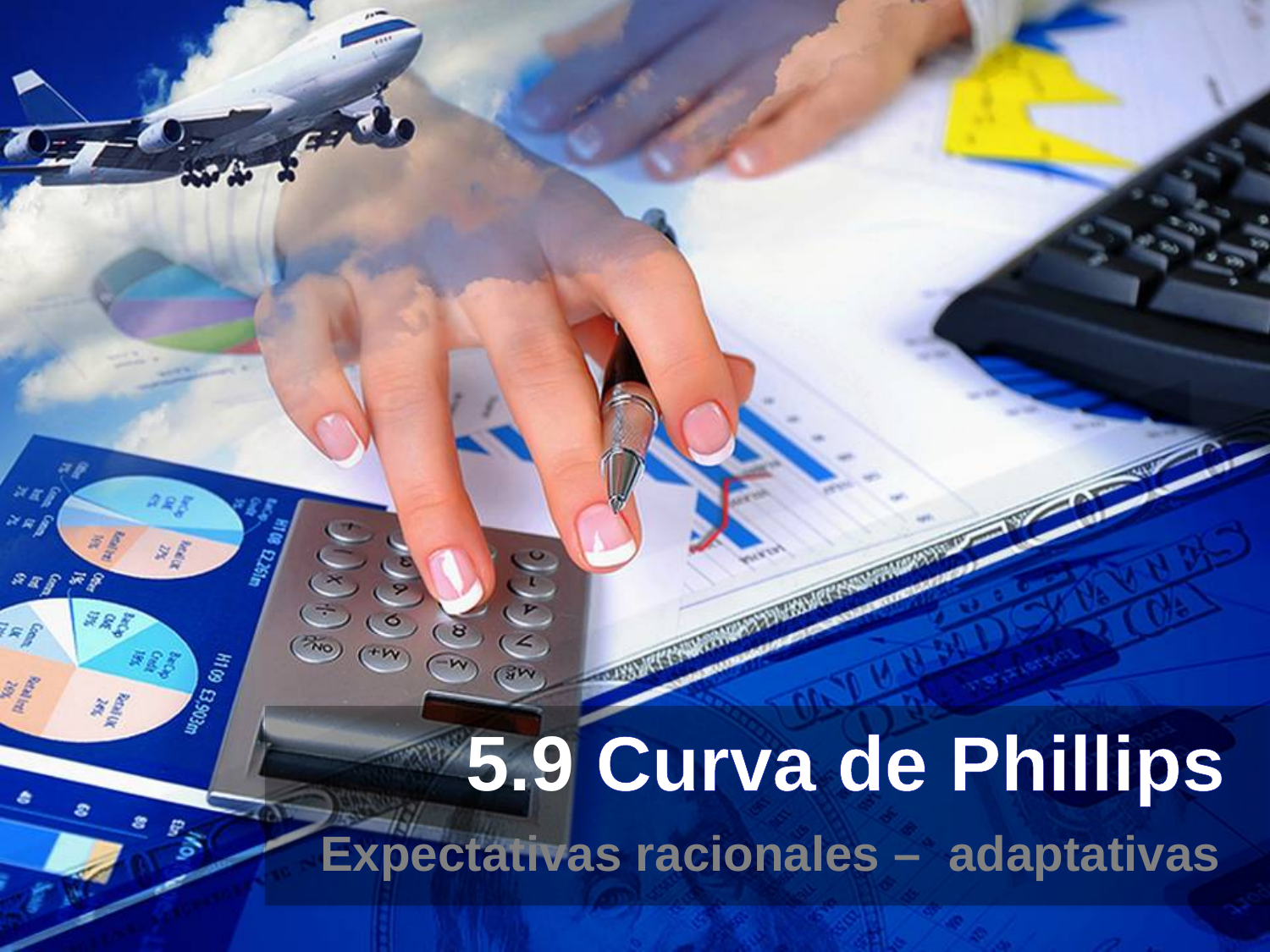

# 5.9 Curva de Phillips

Expectativas racionales –  adaptativas